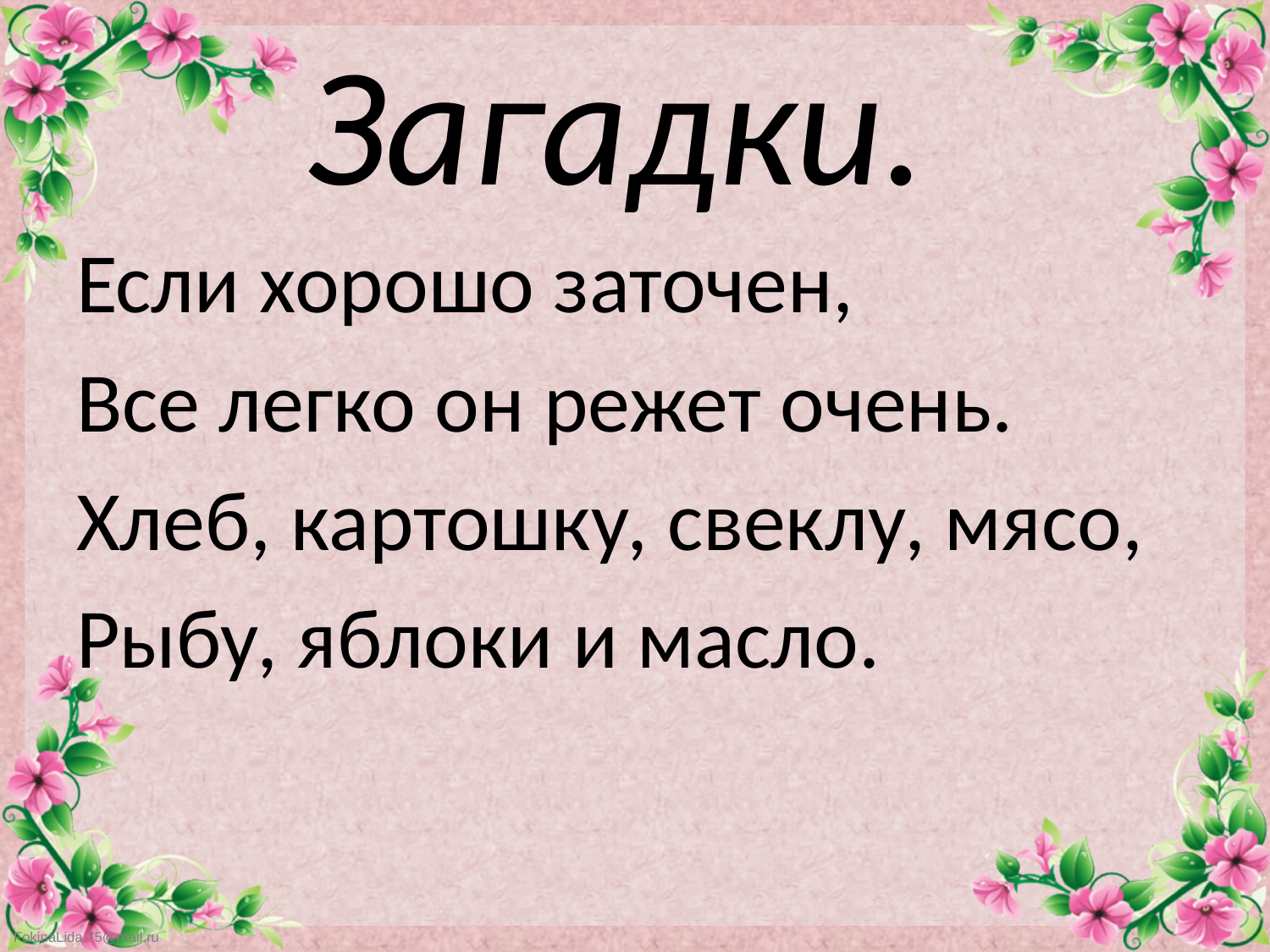

# Загадки.
Если хорошо заточен,
Все легко он режет очень.
Хлеб, картошку, свеклу, мясо,
Рыбу, яблоки и масло.